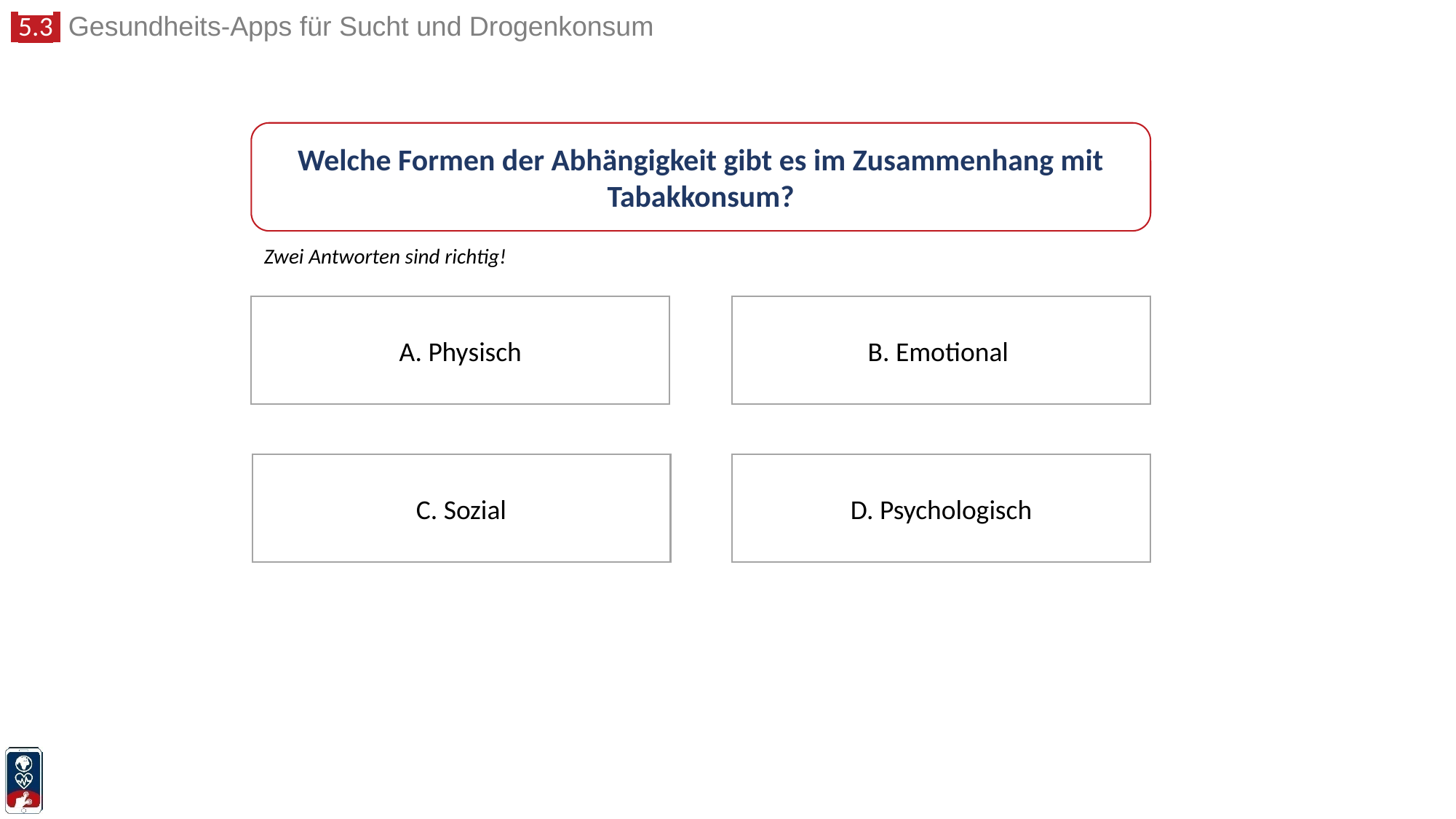

Welche Formen der Abhängigkeit gibt es im Zusammenhang mit Tabakkonsum?
Zwei Antworten sind richtig!
B. Emotional
A. Physisch
C. Sozial
D. Psychologisch